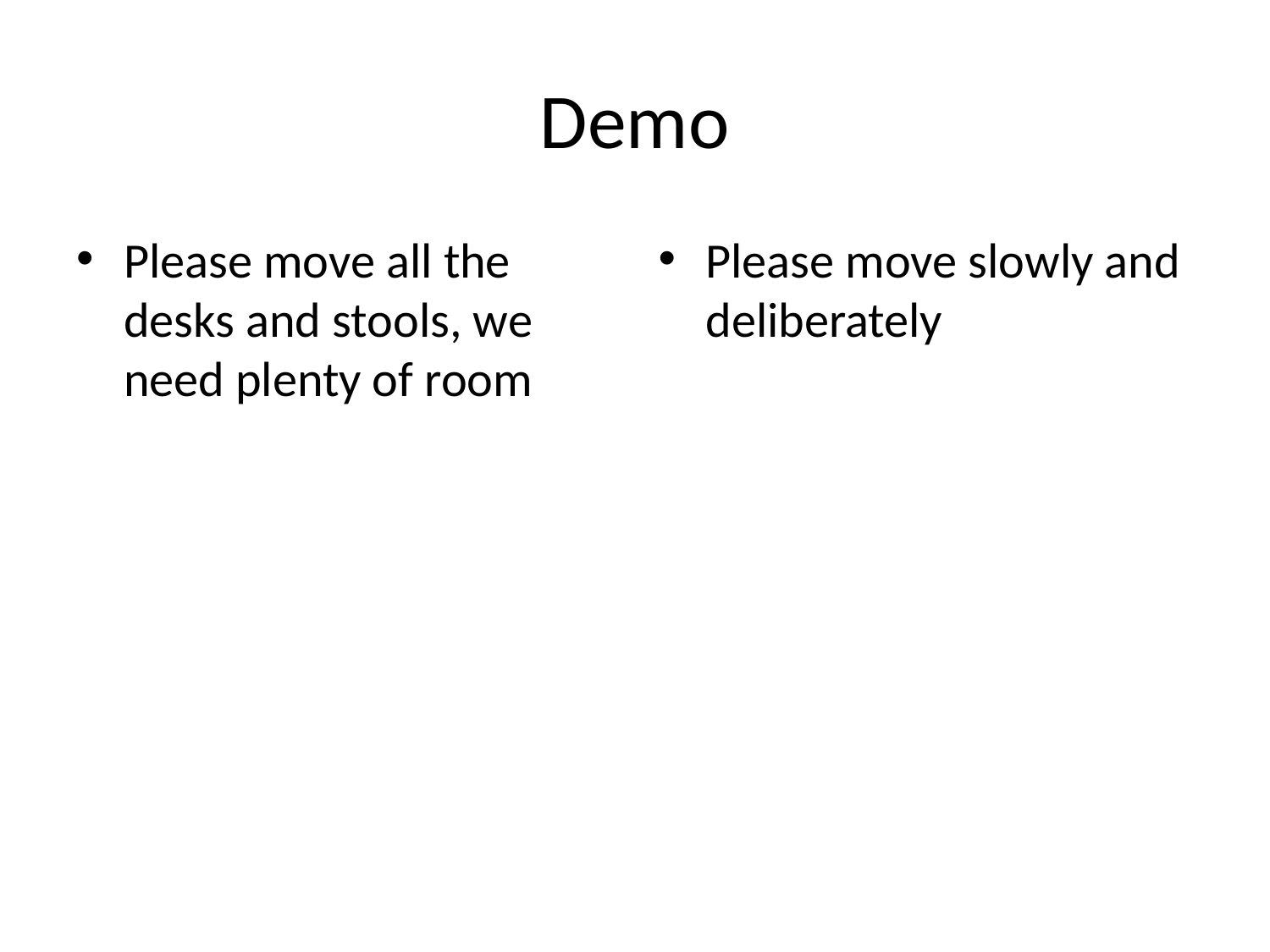

# Demo
Please move all the desks and stools, we need plenty of room
Please move slowly and deliberately